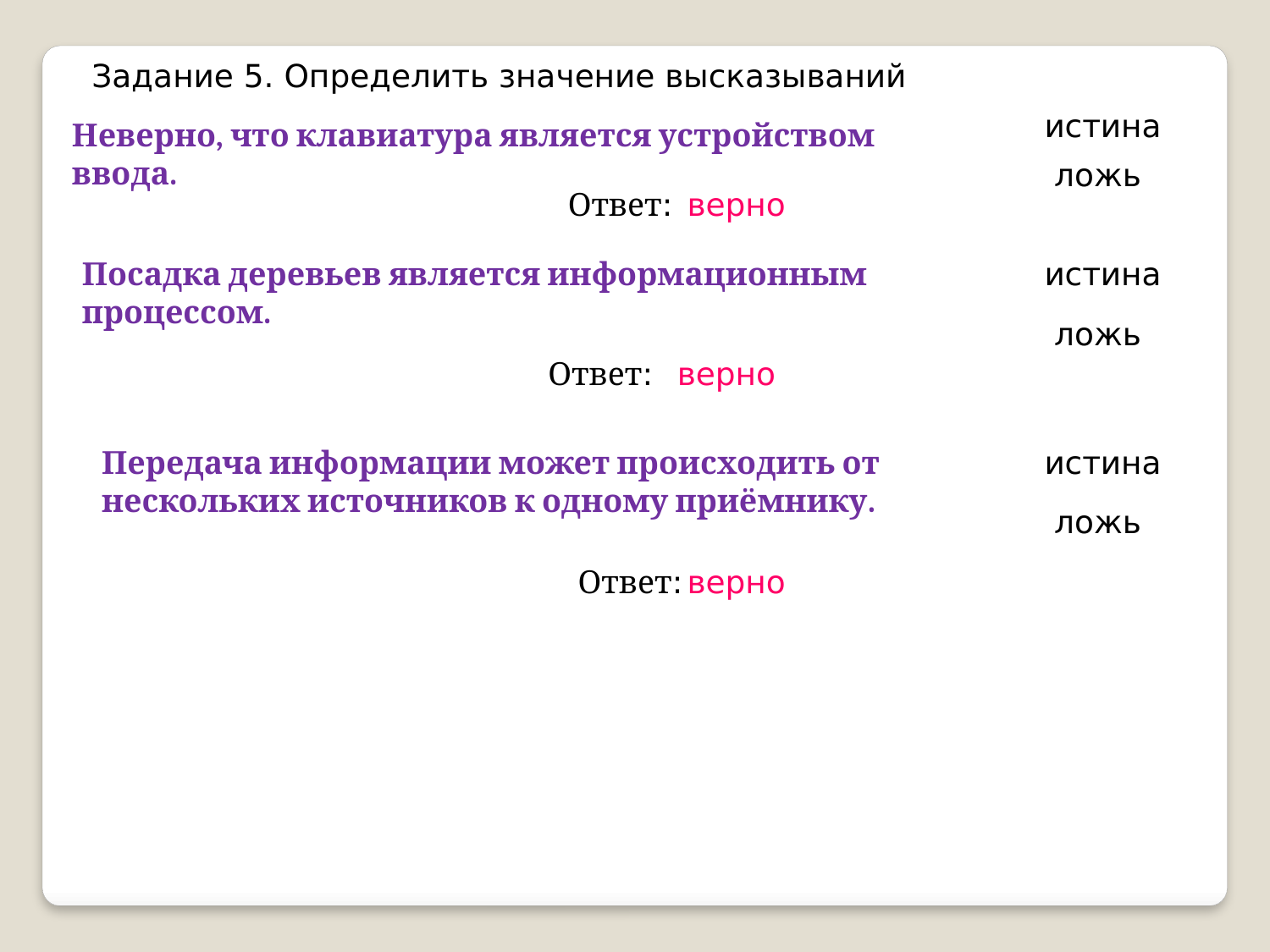

Задание 5. Определить значение высказываний
истина
Неверно, что клавиатура является устройством ввода.
ложь
Ответ:
верно
Посадка деревьев является информационным процессом.
истина
ложь
Ответ:
верно
Передача информации может происходить от нескольких источников к одному приёмнику.
истина
ложь
Ответ:
верно